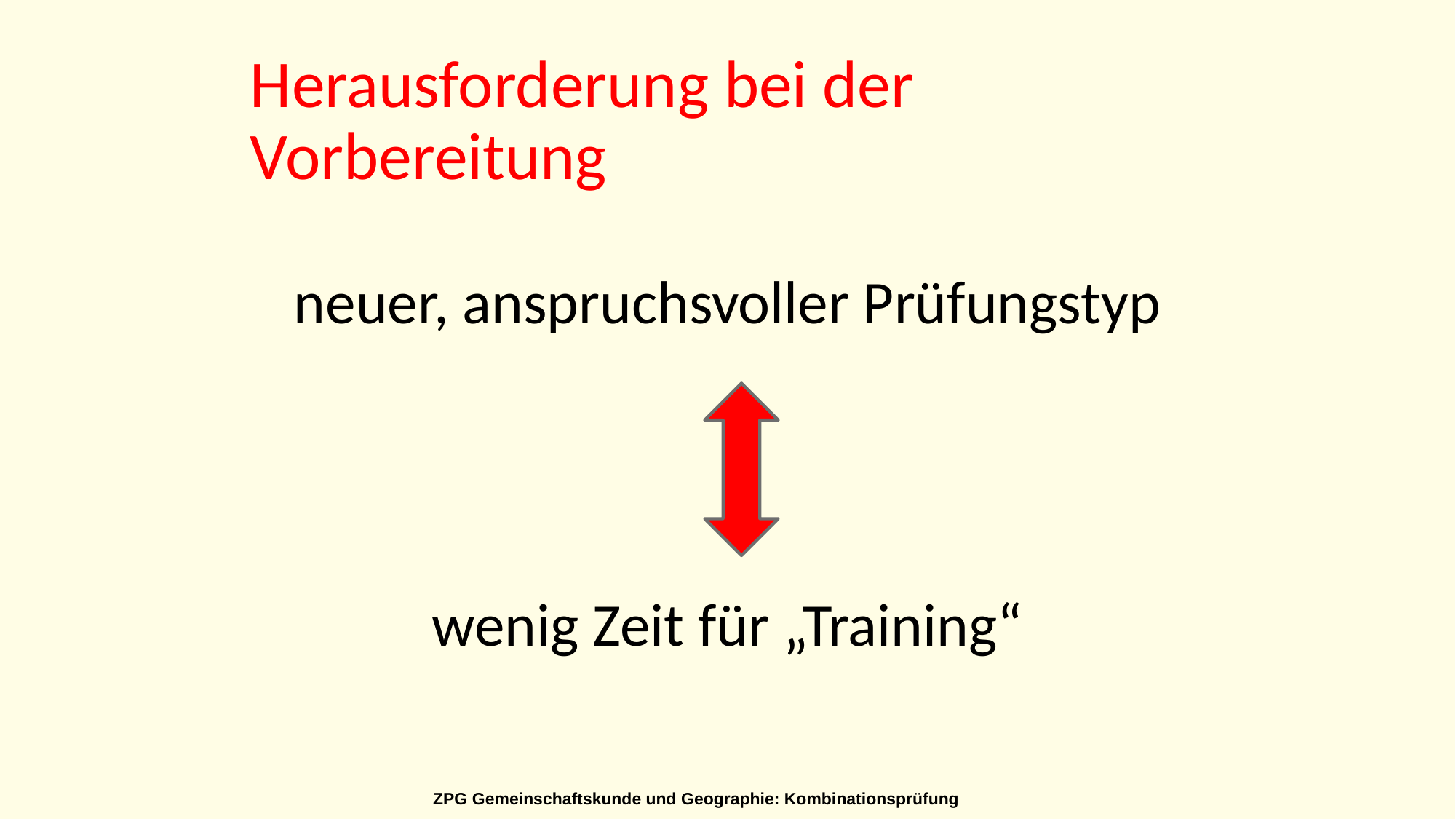

Herausforderung bei der Vorbereitung

neuer, anspruchsvoller Prüfungstyp

wenig Zeit für „Training“